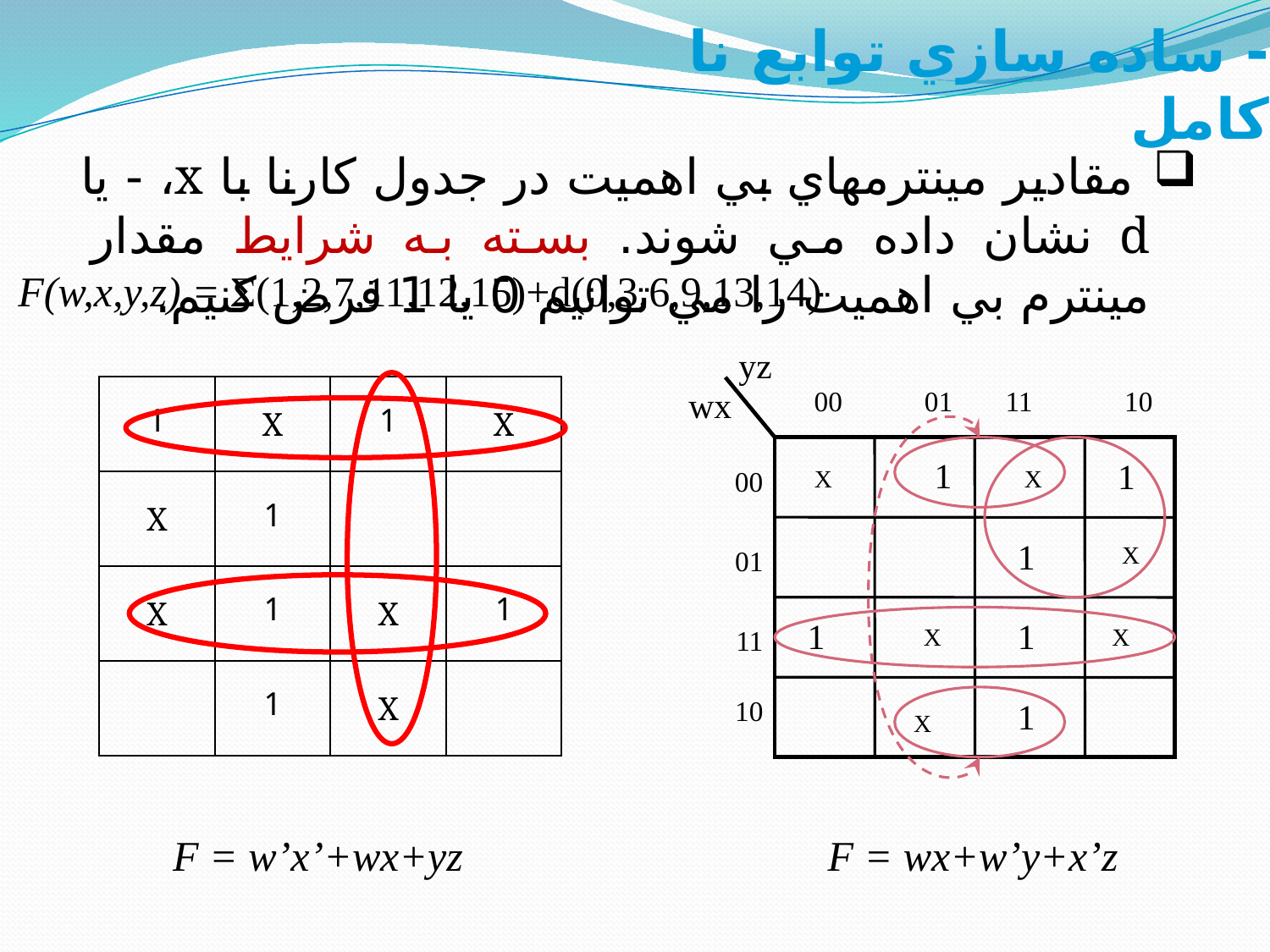

# - ساده سازي توابع نا کامل
 مقادير مينترمهاي بي اهميت در جدول کارنا با x، - يا d نشان داده مي شوند. بسته به شرايط مقدار مينترم بي اهميت را مي توانيم 0 يا 1 فرض کنيم.
F(w,x,y,z) = Σ(1,2,7,11,12,15)+d(0,3,6,9,13,14)
yz
wx

00
01
11
10

1
1
X
00
X

1
X
01

1
1
X
X
11

10

1
X

| 1 | X | 1 | X |
| --- | --- | --- | --- |
| X | 1 |  |  |
| X | 1 | X | 1 |
|  | 1 | X |  |

F = w’x’+wx+yz
F = wx+w’y+x’z